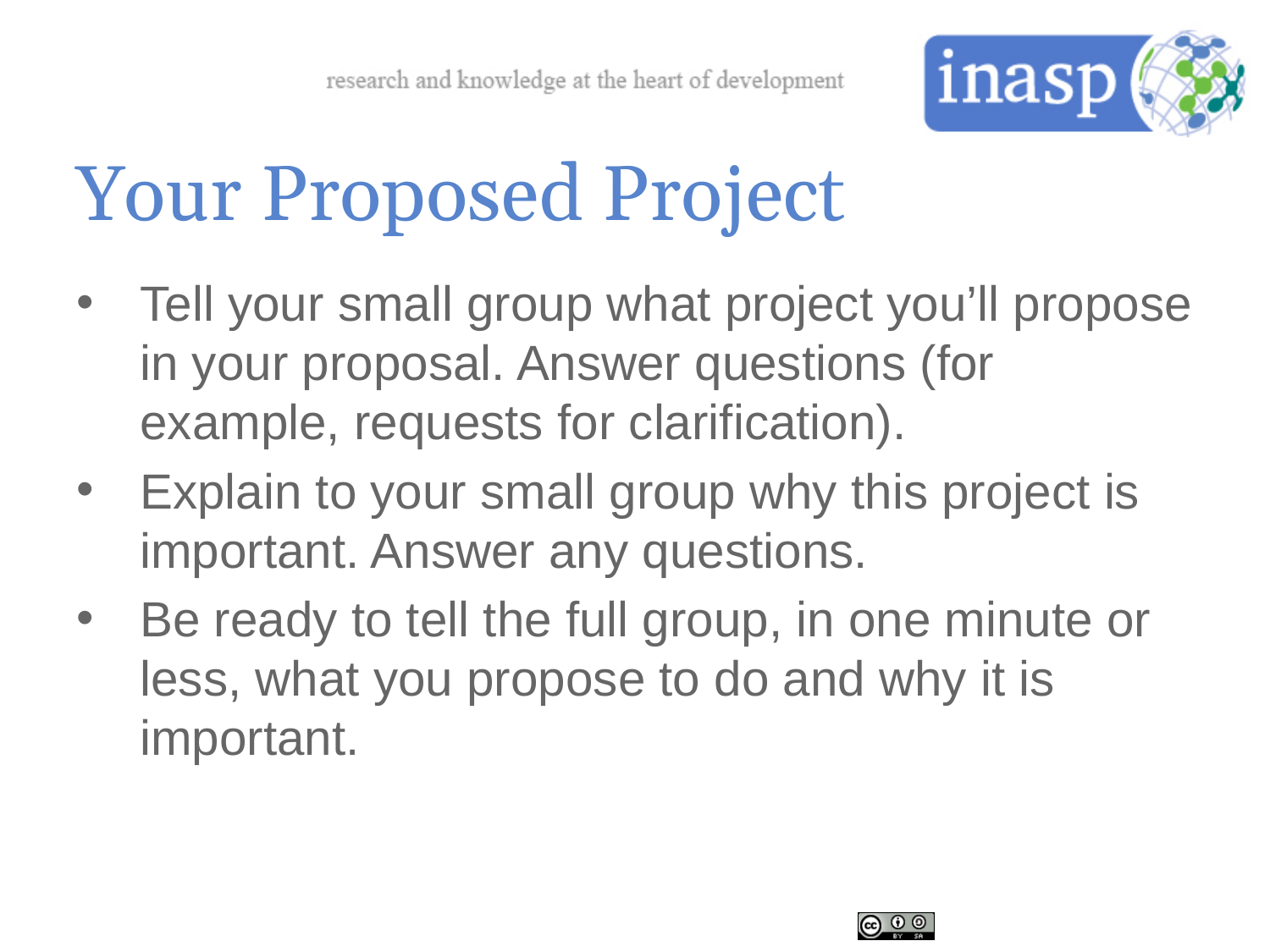

# Your Proposed Project
Tell your small group what project you’ll propose in your proposal. Answer questions (for example, requests for clarification).
Explain to your small group why this project is important. Answer any questions.
Be ready to tell the full group, in one minute or less, what you propose to do and why it is important.